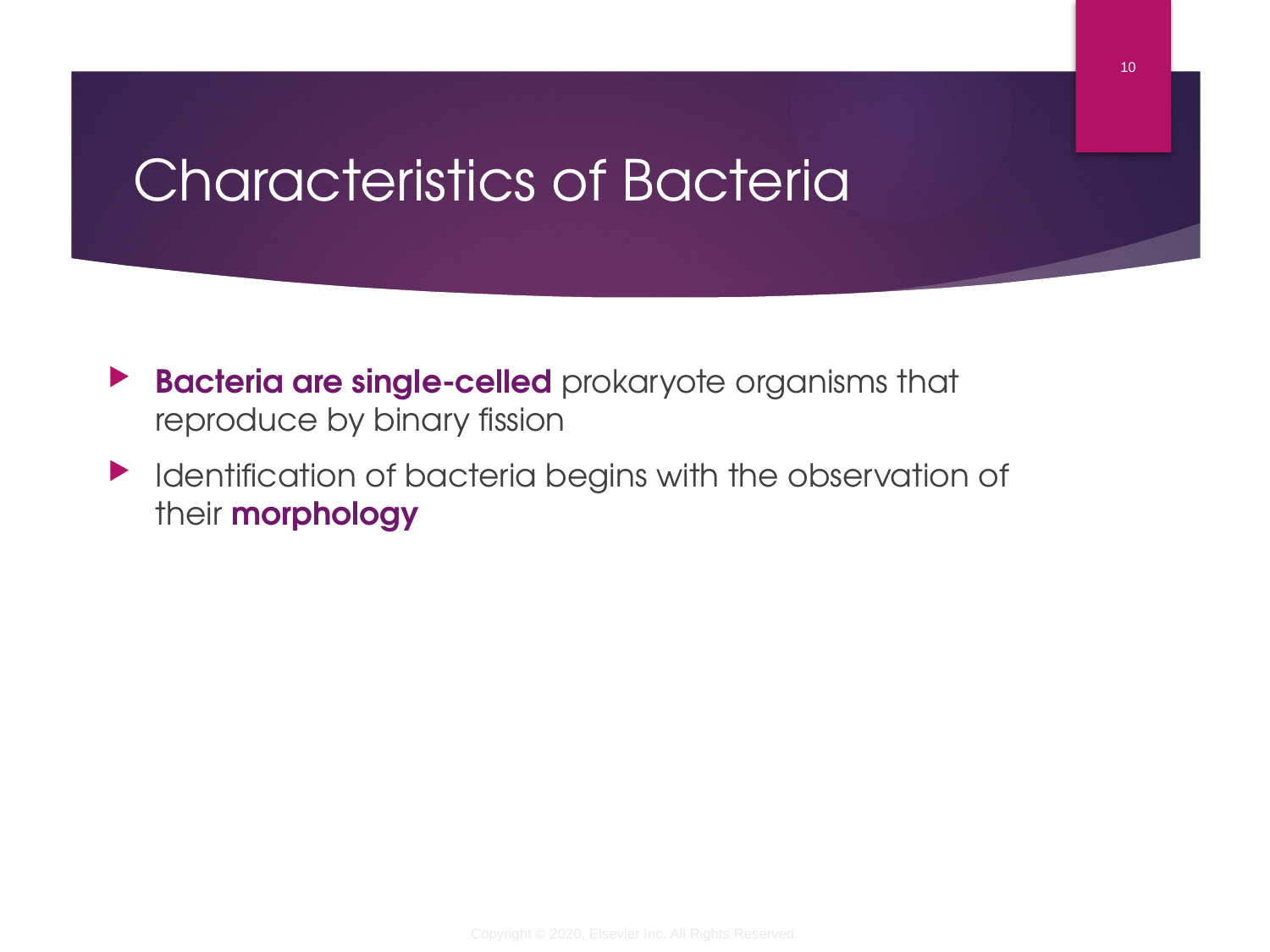

10

# Characteristics of Bacteria
Bacteria are single-celled prokaryote organisms that reproduce by binary fission
Identification of bacteria begins with the observation of their morphology